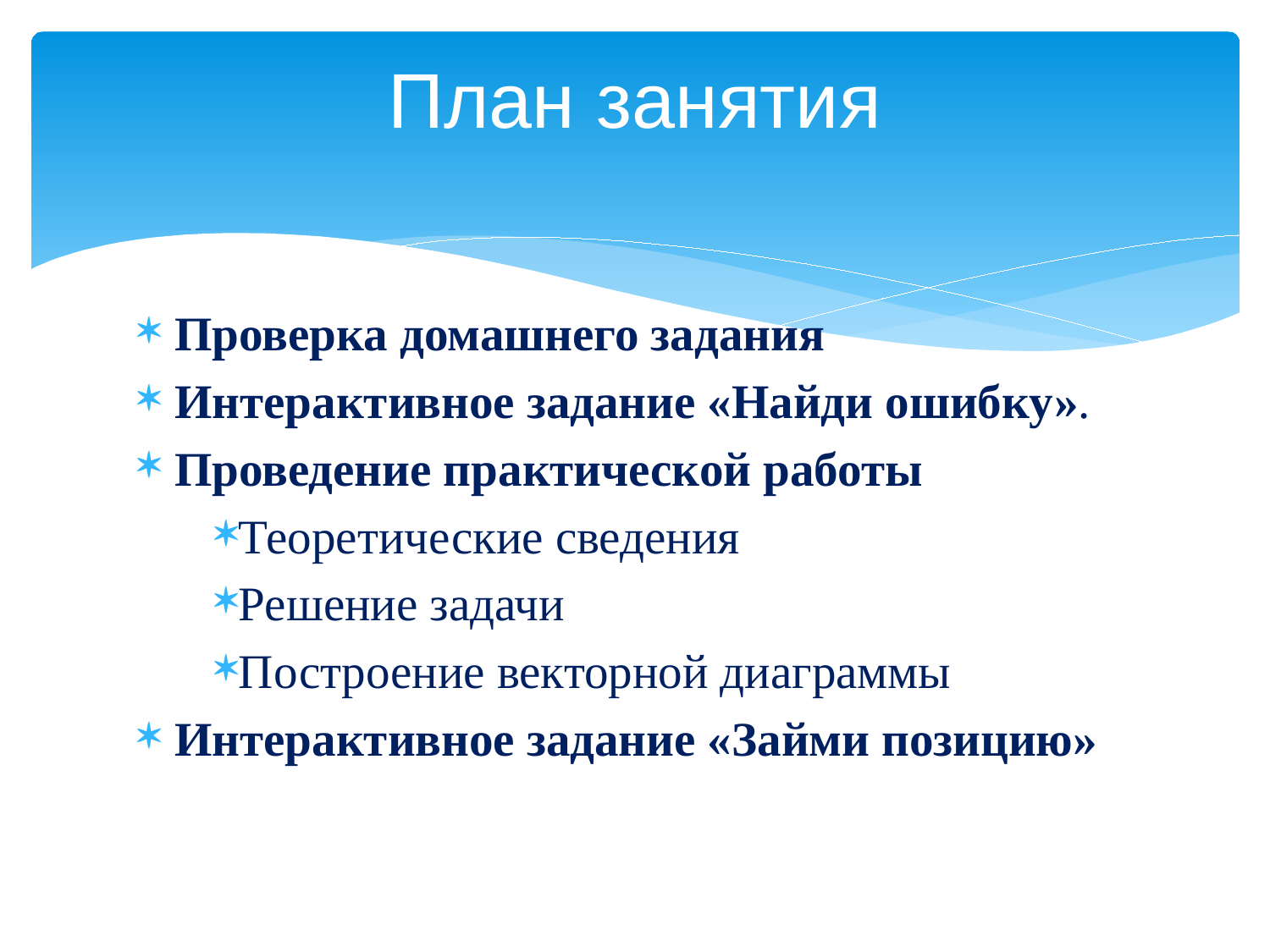

# План занятия
Проверка домашнего задания
Интерактивное задание «Найди ошибку».
Проведение практической работы
Теоретические сведения
Решение задачи
Построение векторной диаграммы
Интерактивное задание «Займи позицию»